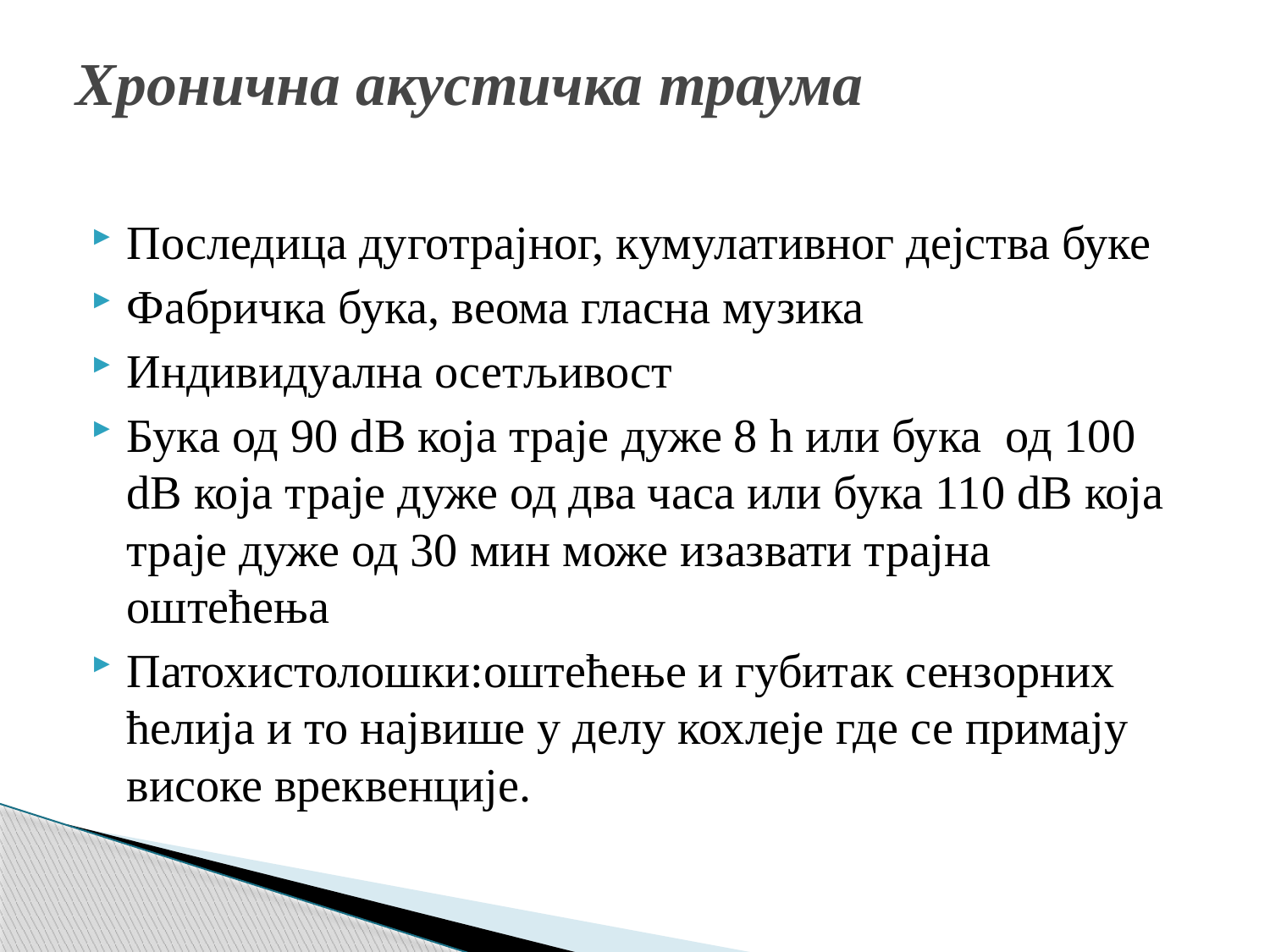

# Хронична акустичка траума
Последица дуготрајног, кумулативног дејства буке
Фабричка бука, веома гласна музика
Индивидуална осетљивост
Бука од 90 dB која траје дуже 8 h или бука  од 100 dB која трајe дуже од два часа или бука 110 dB која траје дуже од 30 мин може изазвати трајна оштећења
Патохистолошки:оштећење и губитак сензорних ћелија и то највише у делу кохлеје где се примају високе вреквенције.